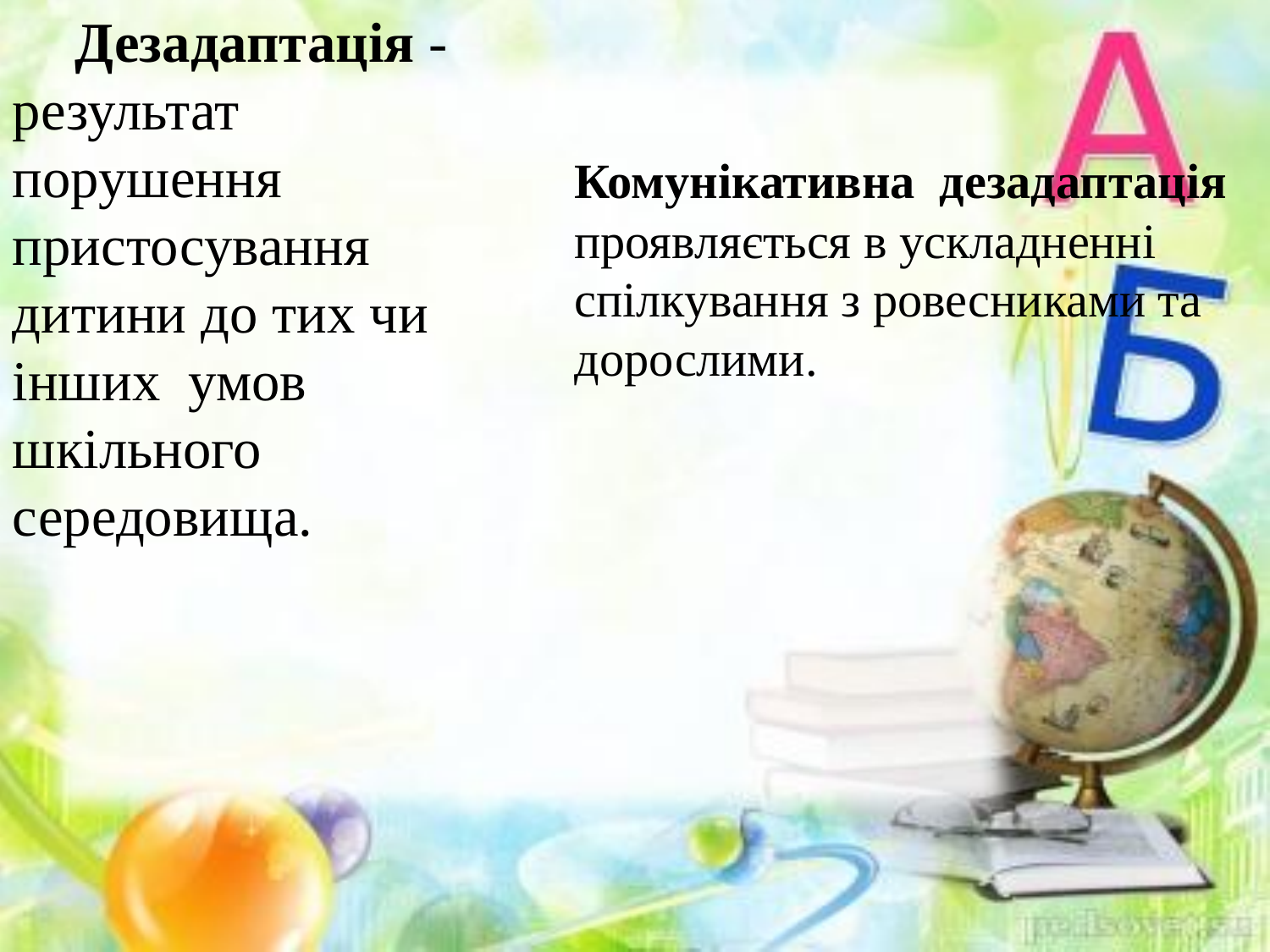

Дезадаптація - результат порушення  пристосування дитини до тих чи інших  умов шкільного середовища.
Комунікативна  дезадаптація  проявляється в ускладненні  спілкування з ровесниками та дорослими.